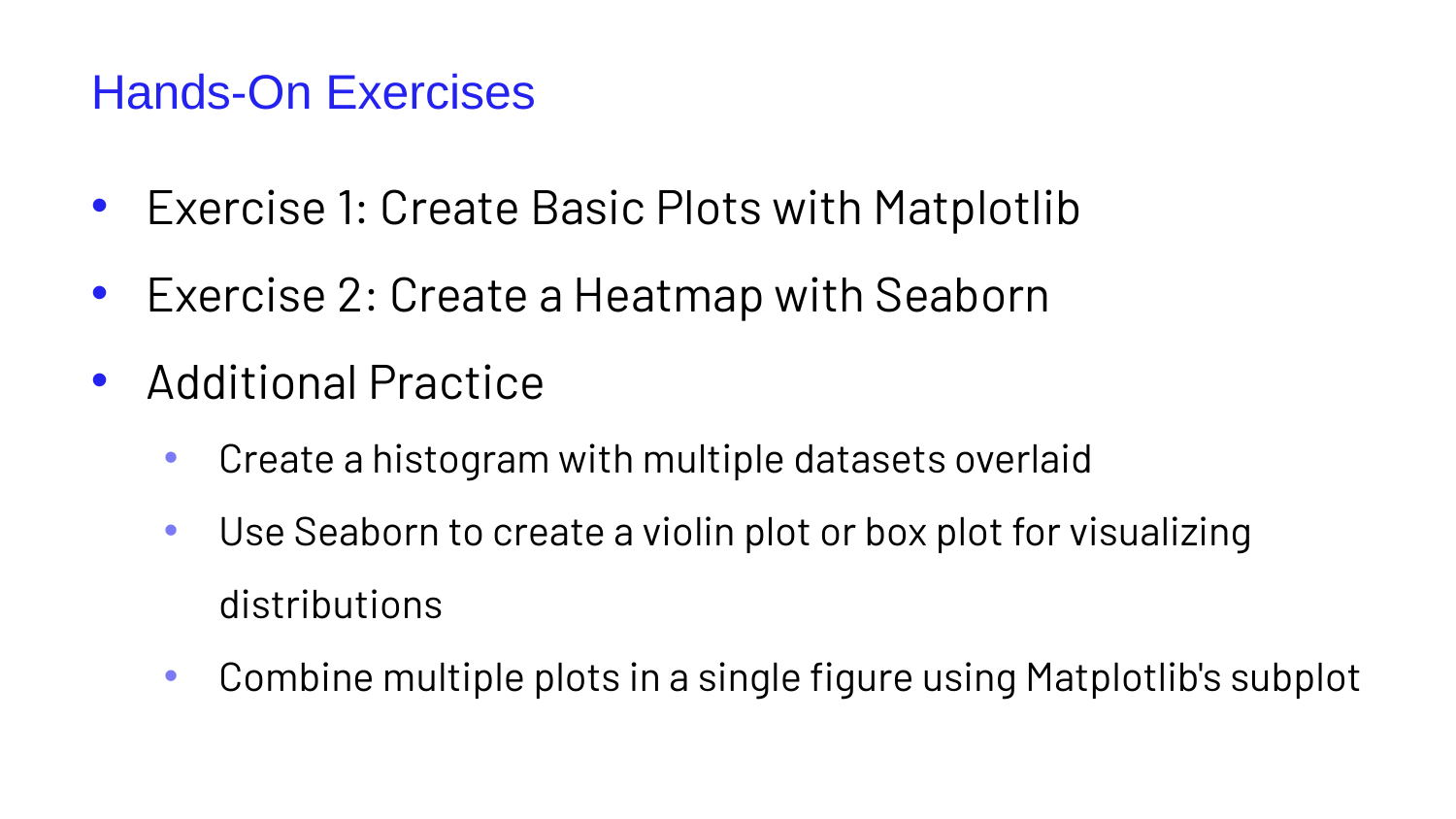

Hands-On Exercises
Exercise 1: Create Basic Plots with Matplotlib
Exercise 2: Create a Heatmap with Seaborn
Additional Practice
Create a histogram with multiple datasets overlaid
Use Seaborn to create a violin plot or box plot for visualizing distributions
Combine multiple plots in a single figure using Matplotlib's subplot